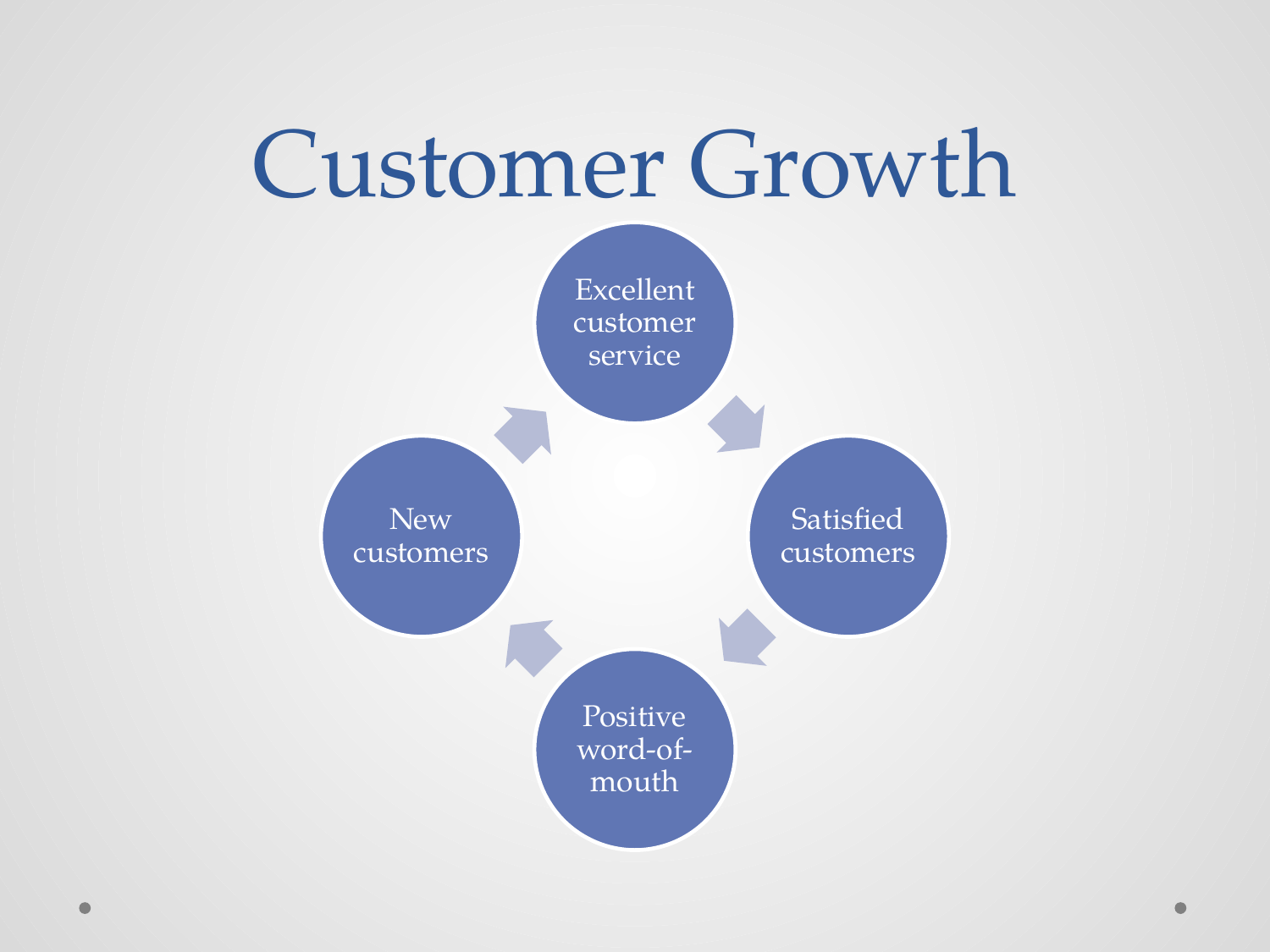

# Customer Growth
Excellent customer service

Satisfied customers

Positive word-of-mouth

New customers